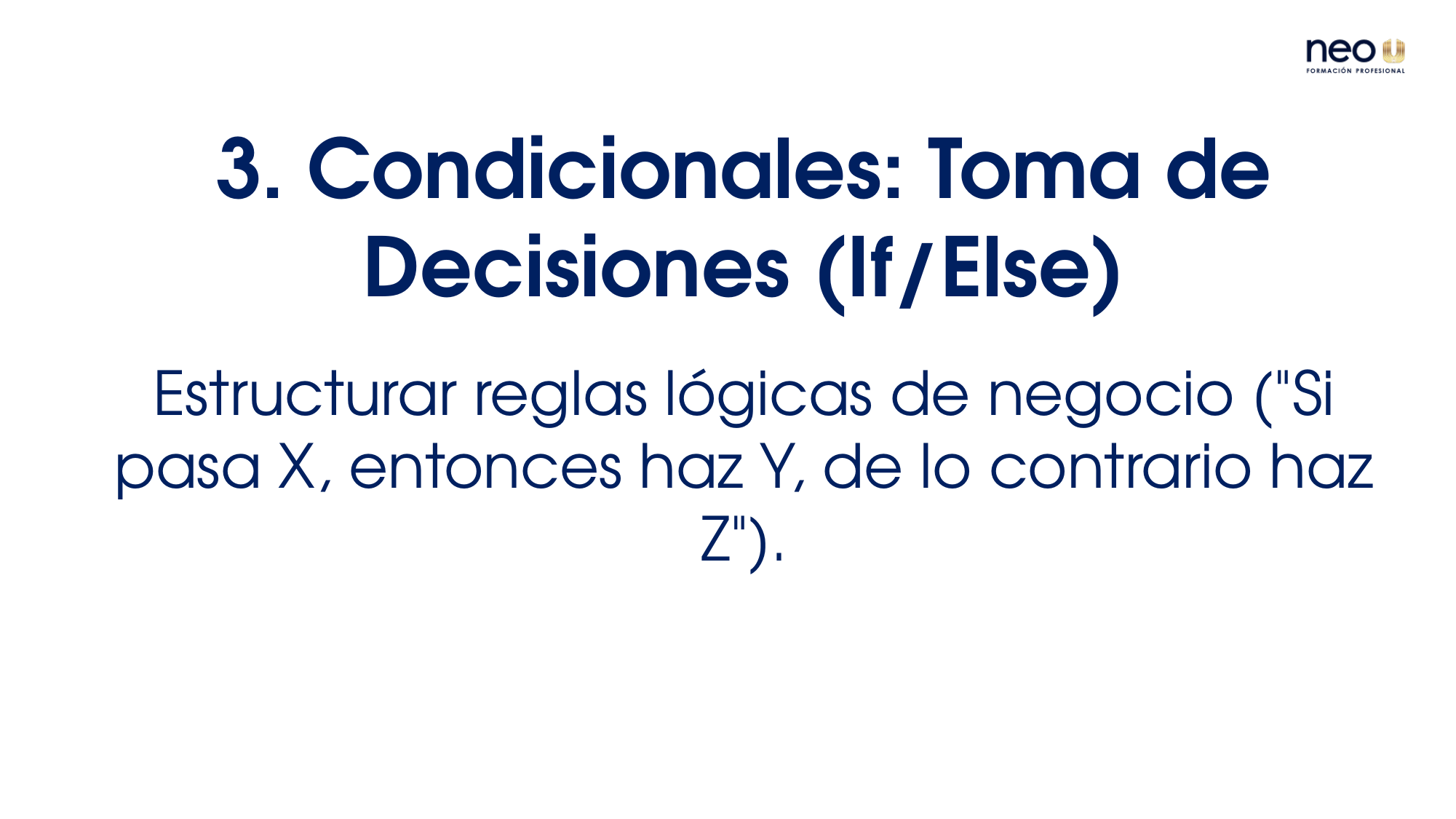

3. Condicionales: Toma de Decisiones (If/Else)
Estructurar reglas lógicas de negocio ("Si pasa X, entonces haz Y, de lo contrario haz Z").